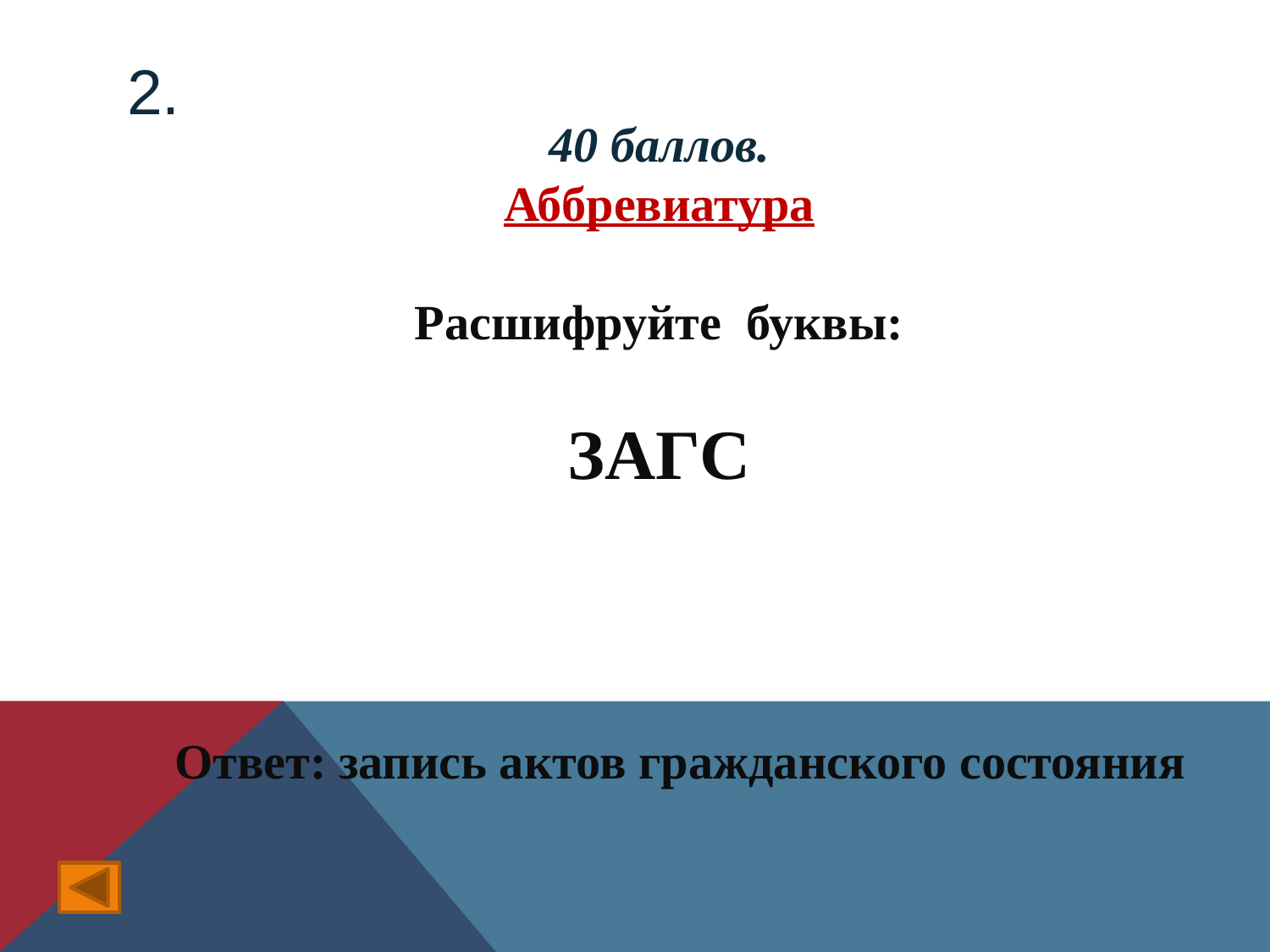

# 2.
40 баллов.
Аббревиатура

Расшифруйте  буквы:

ЗАГС

Ответ: запись актов гражданского состояния